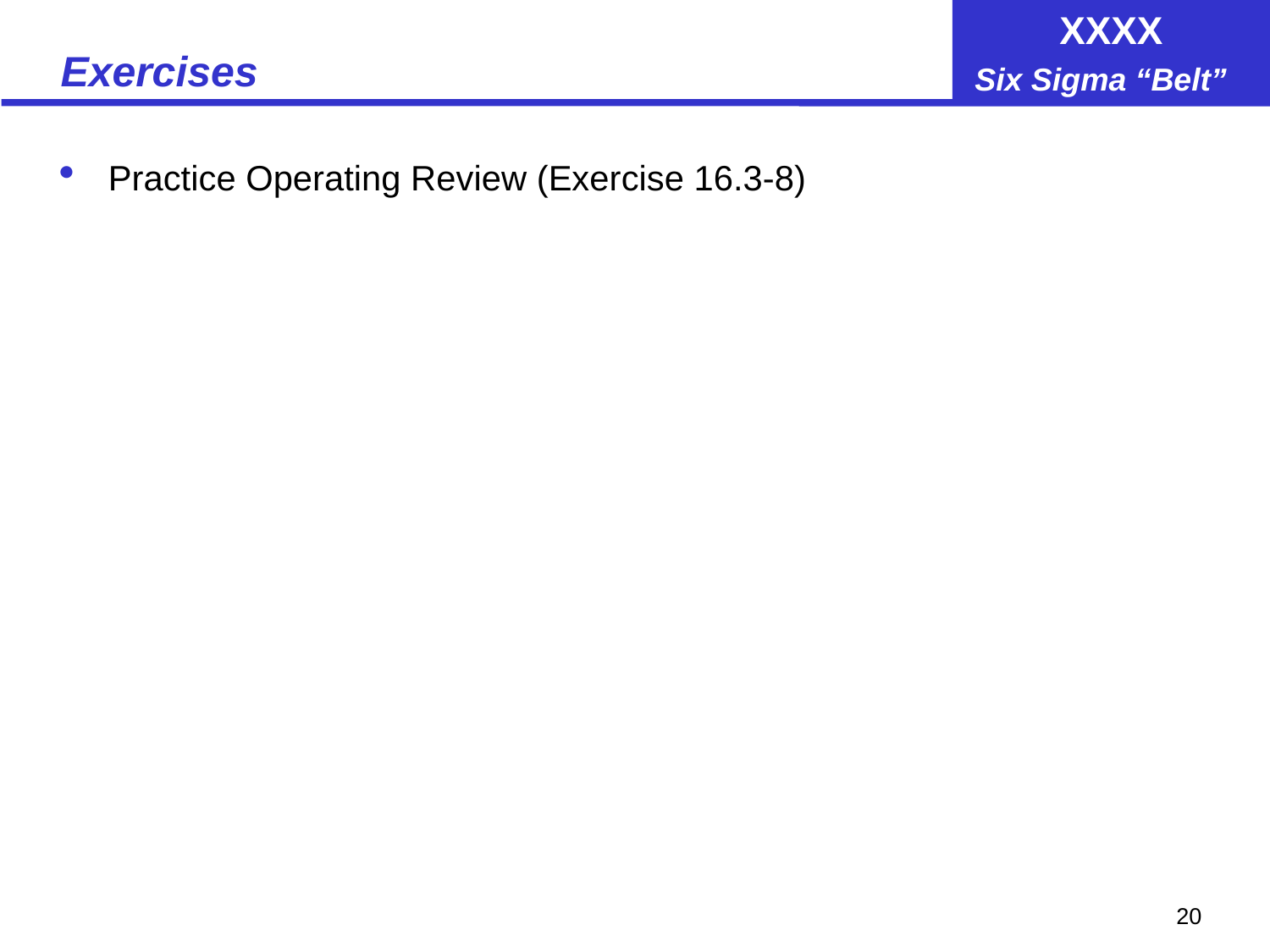

# Exercises
Practice Operating Review (Exercise 16.3-8)